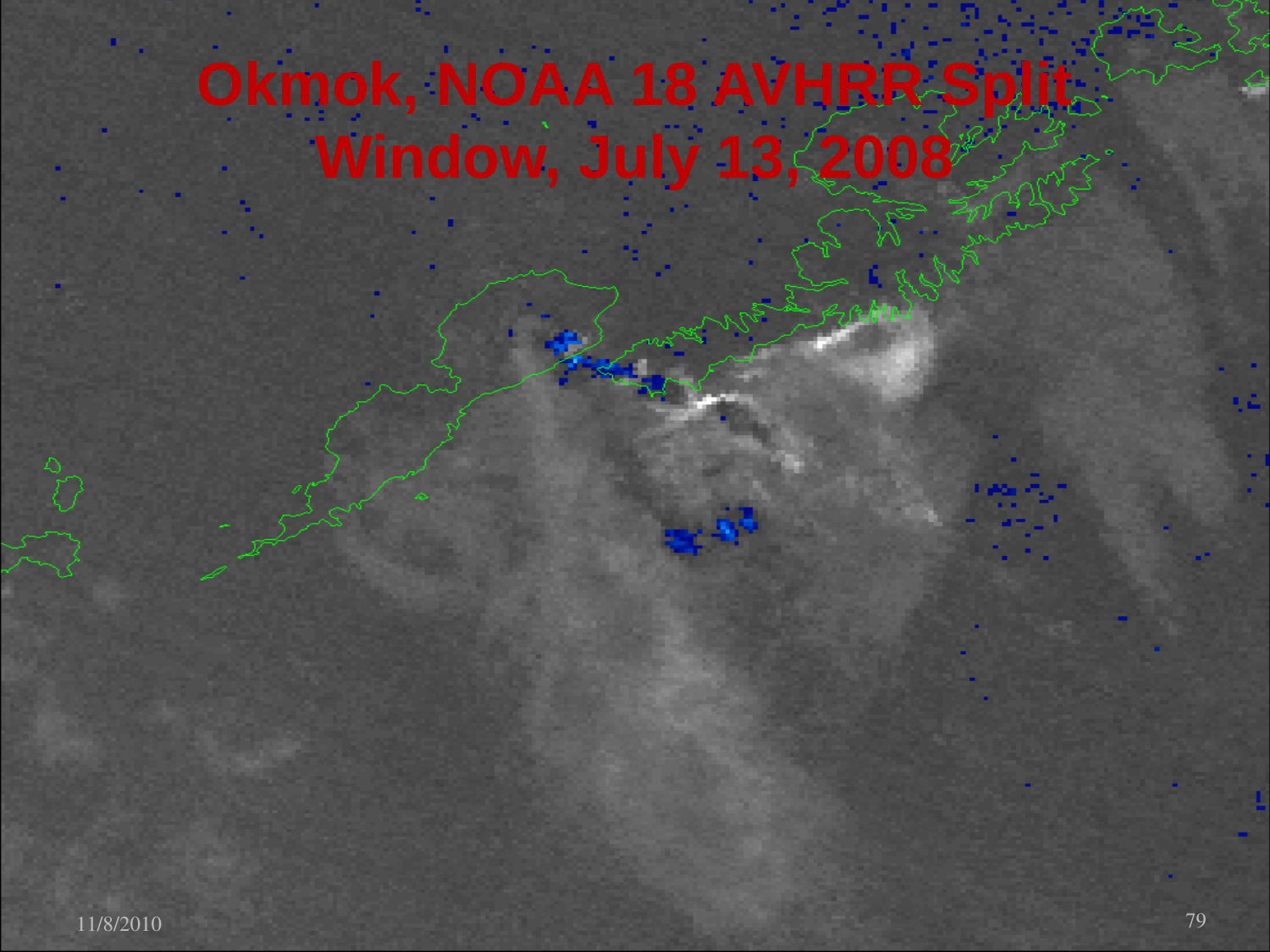

# Okmok, NOAA 18 AVHRR Split Window, July 13, 2008
11/8/2010
79